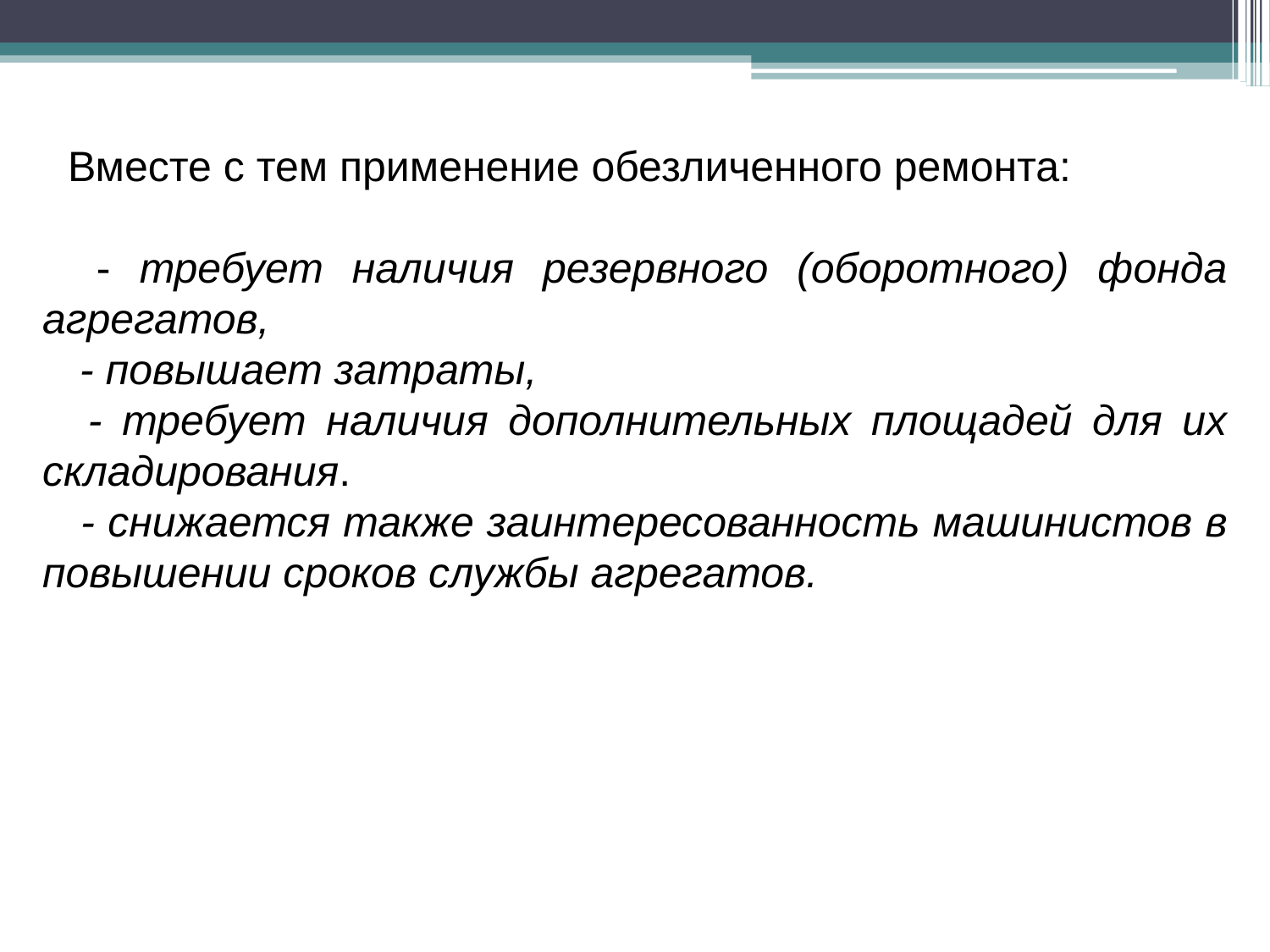

Вместе с тем применение обезличенного ремонта:

 - требует наличия резервного (оборотного) фонда агрегатов,
 - повышает затраты,
 - требует наличия дополнительных площадей для их складирования.
 - снижается также заинтересованность машинистов в повышении сроков службы агрегатов.